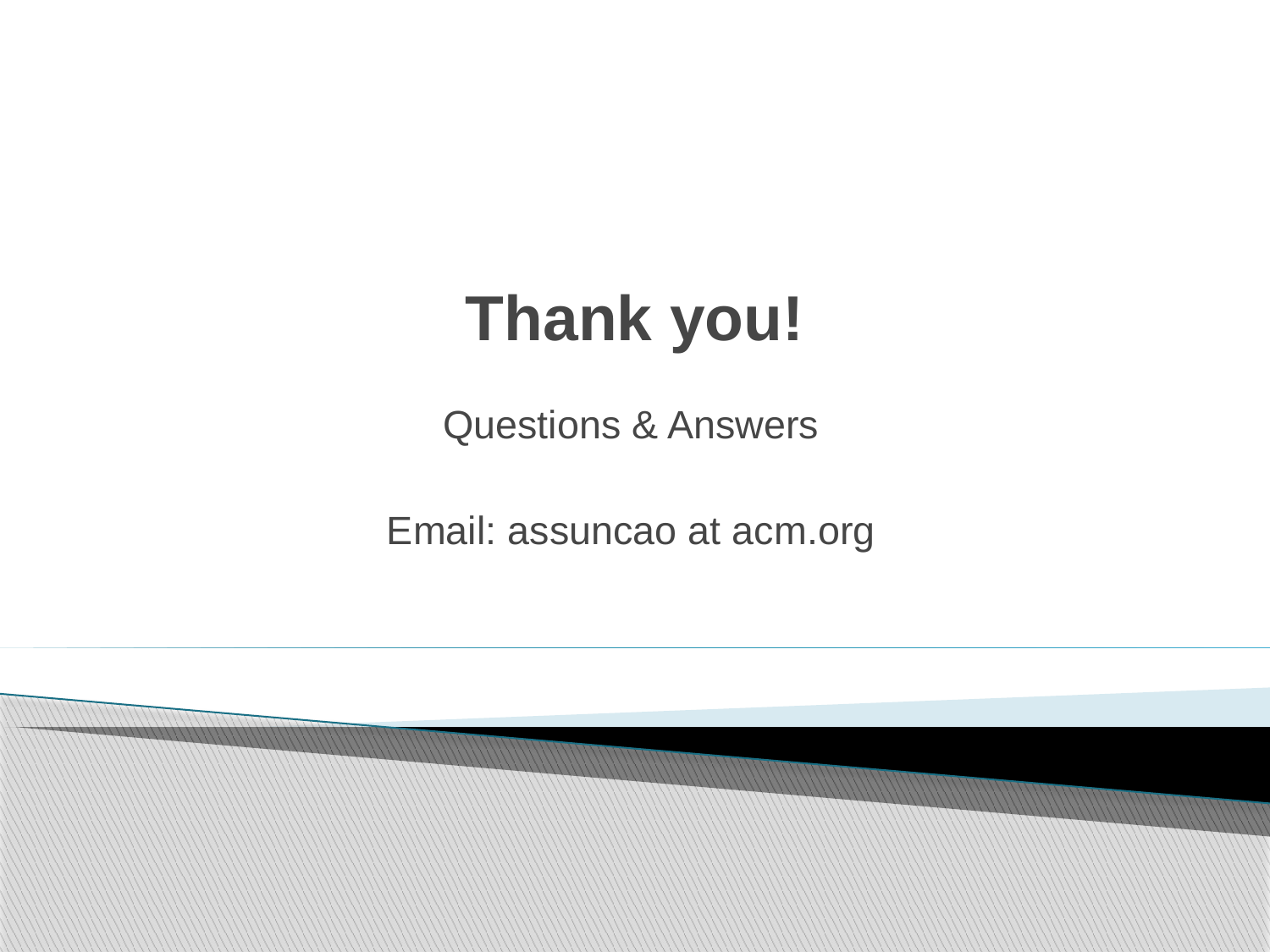

# Thank you!
Questions & Answers

Email: assuncao at acm.org